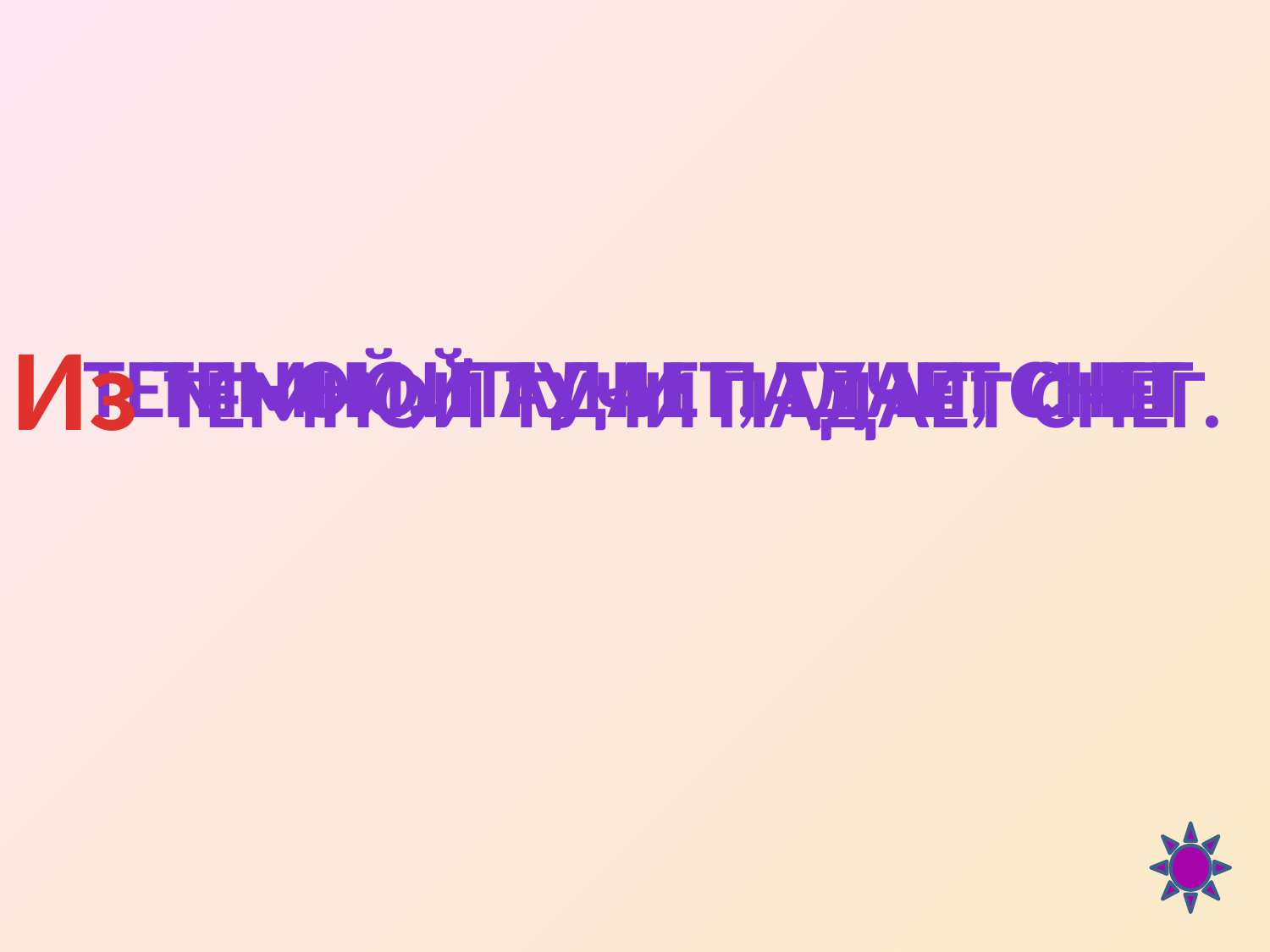

Из
ТЕМНОЙ, ПАДАЕТ, ТУЧИ, СНЕГ
ТЕМНОЙ ТУЧИ ПАДАЕТ СНЕГ
ТЕМНОЙ ТУЧИ ПАДАЕТ СНЕГ.